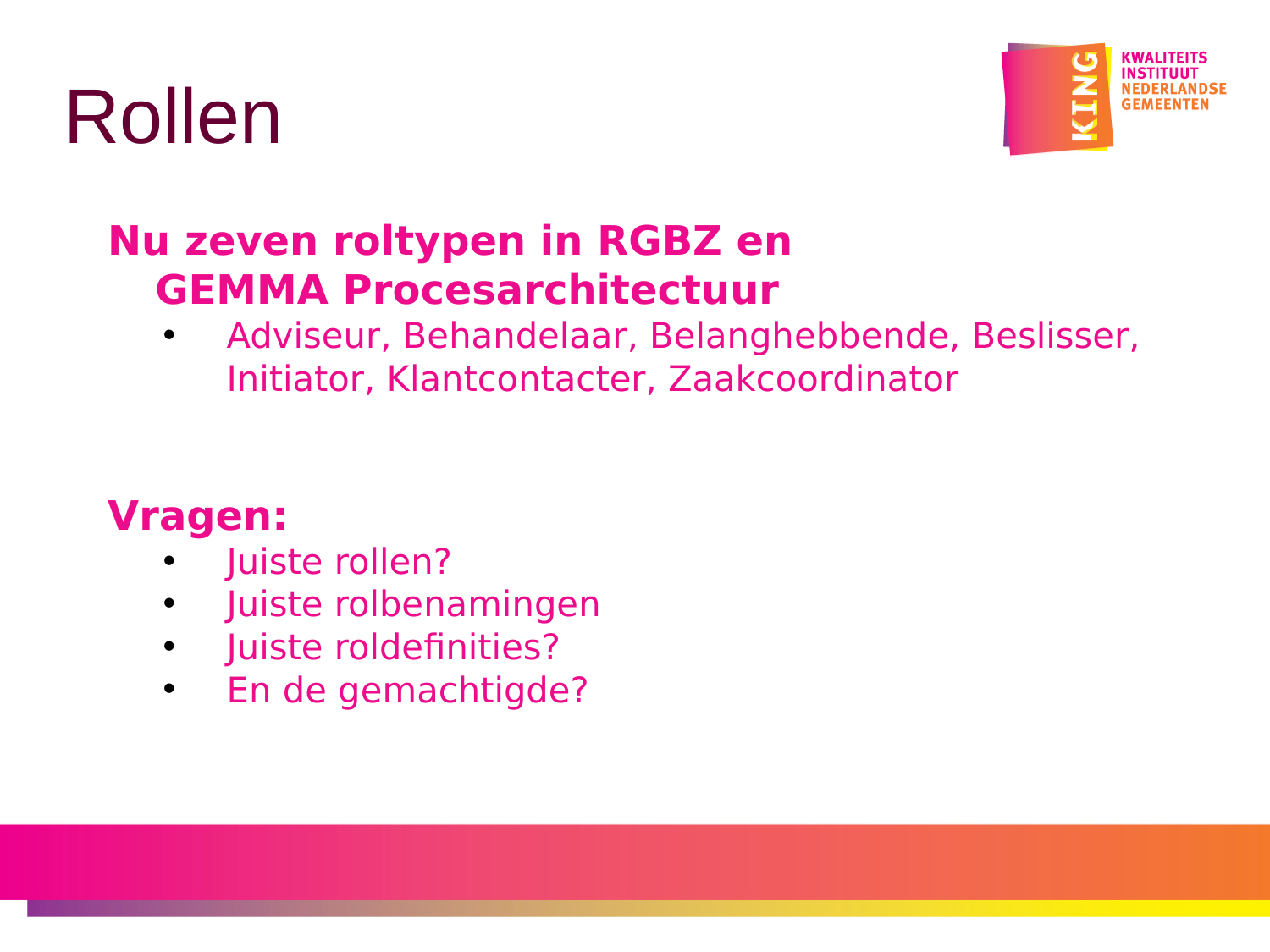

# Rollen
Nu zeven roltypen in RGBZ en
GEMMA Procesarchitectuur
Adviseur, Behandelaar, Belanghebbende, Beslisser, Initiator, Klantcontacter, Zaakcoordinator

Vragen:
Juiste rollen?
Juiste rolbenamingen
Juiste roldefinities?
En de gemachtigde?